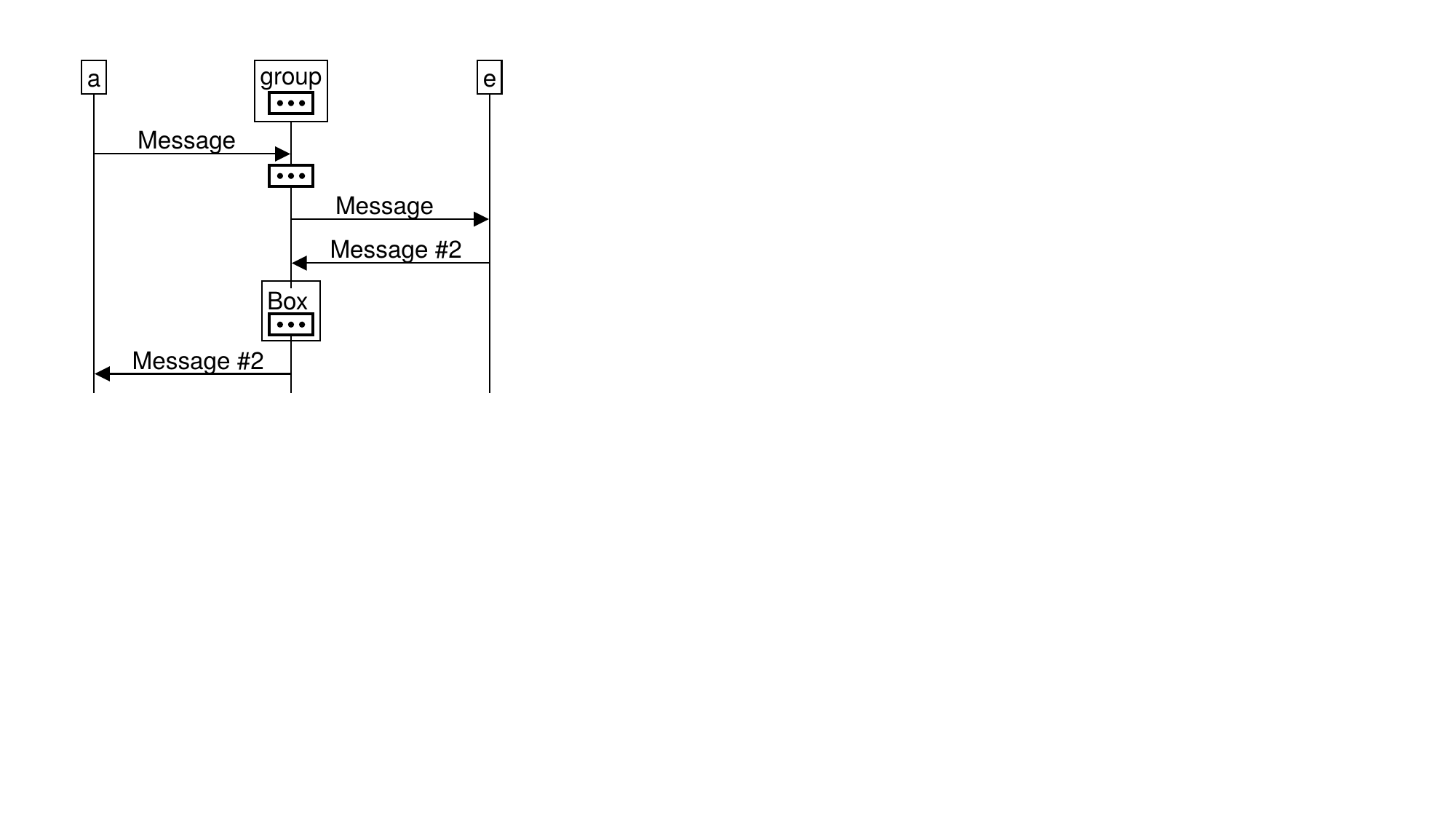

a
group
e

Message

Message
Message #2

Box

Message #2